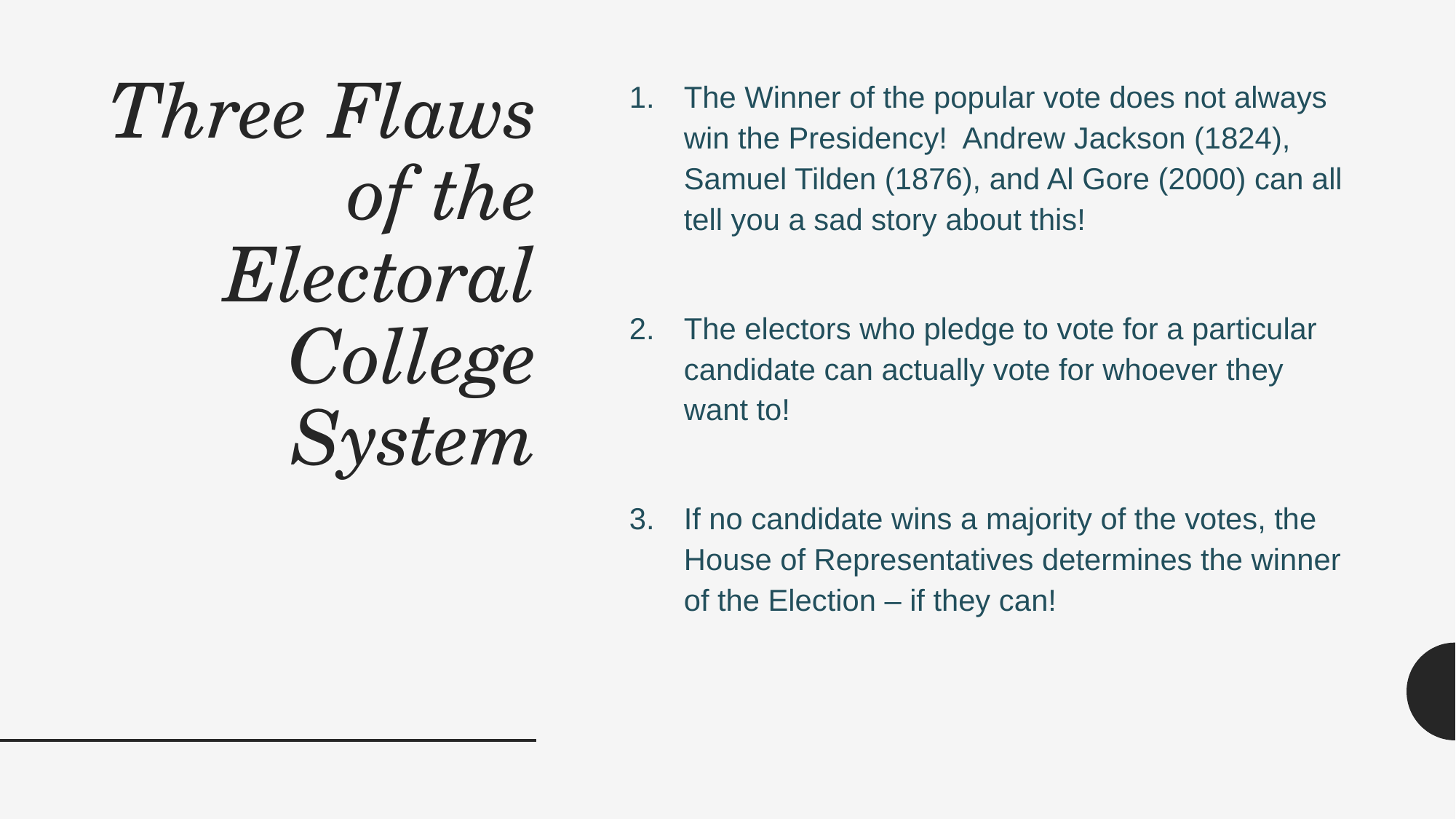

# Three Flaws of the Electoral College System
The Winner of the popular vote does not always win the Presidency!  Andrew Jackson (1824), Samuel Tilden (1876), and Al Gore (2000) can all tell you a sad story about this!

The electors who pledge to vote for a particular candidate can actually vote for whoever they want to!

If no candidate wins a majority of the votes, the House of Representatives determines the winner of the Election – if they can!